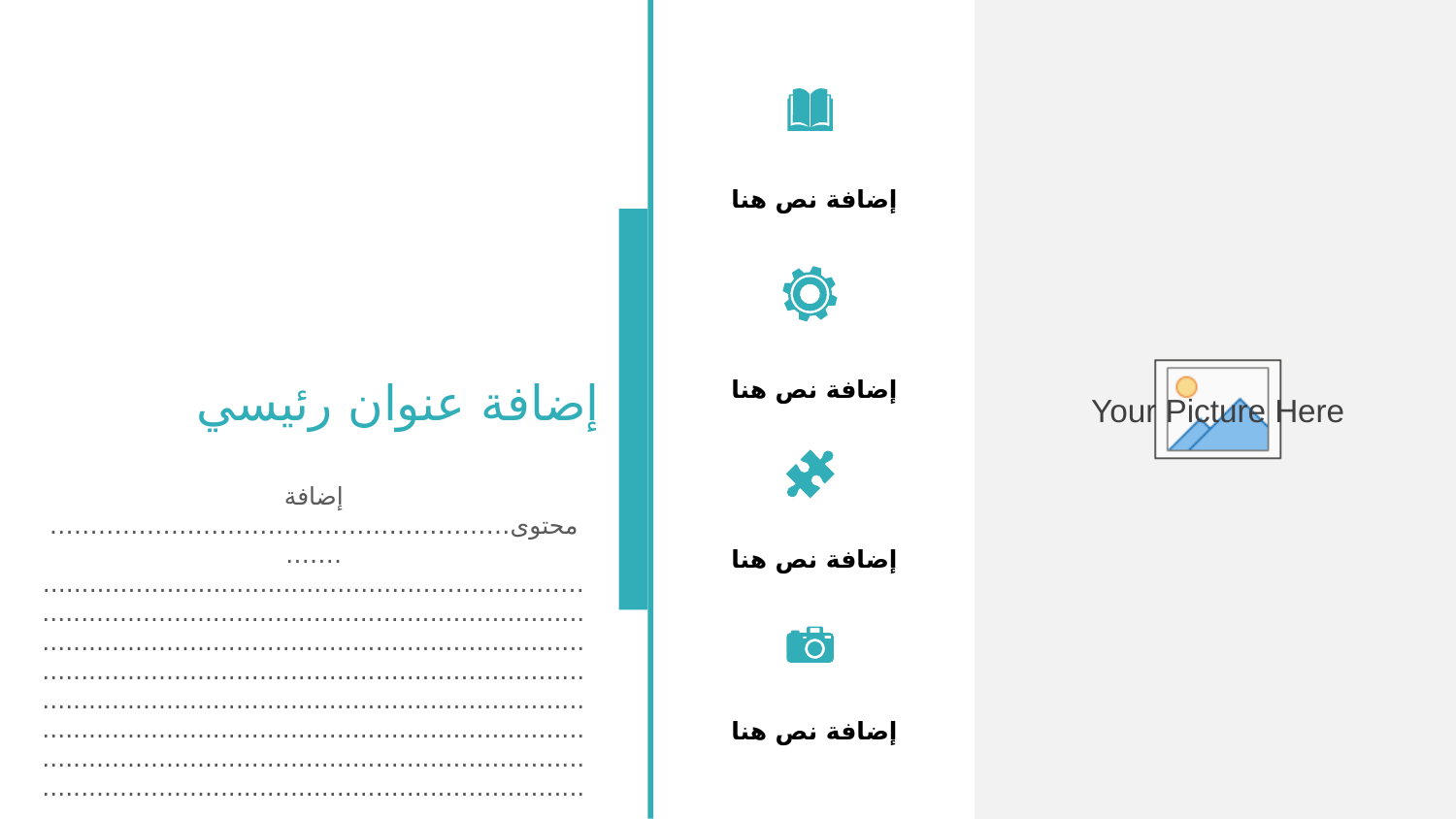

إضافة نص هنا

إضافة عنوان رئيسي
إضافة نص هنا

إضافة محتوى……………………………………………………….…………………..............................................................................................................................................................................................................................................................................................................................................................................................................................................................................................................................................................................................................................................................................
إضافة نص هنا

إضافة نص هنا